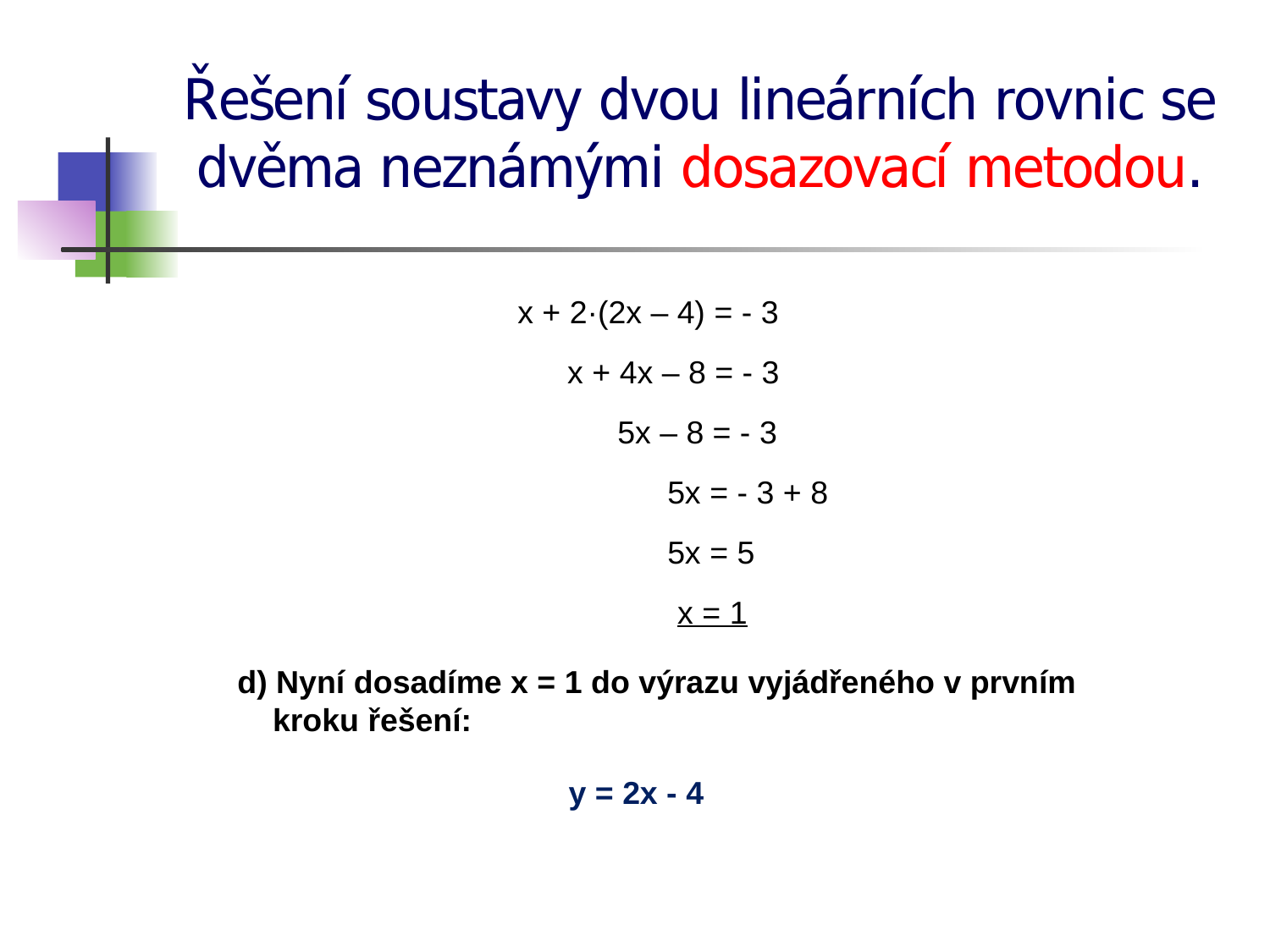

# Řešení soustavy dvou lineárních rovnic se dvěma neznámými dosazovací metodou.
x + 2·(2x – 4) = - 3
x + 4x – 8 = - 3
5x – 8 = - 3
5x = - 3 + 8
5x = 5
x = 1
d) Nyní dosadíme x = 1 do výrazu vyjádřeného v prvním
    kroku řešení:
        y = 2x - 4